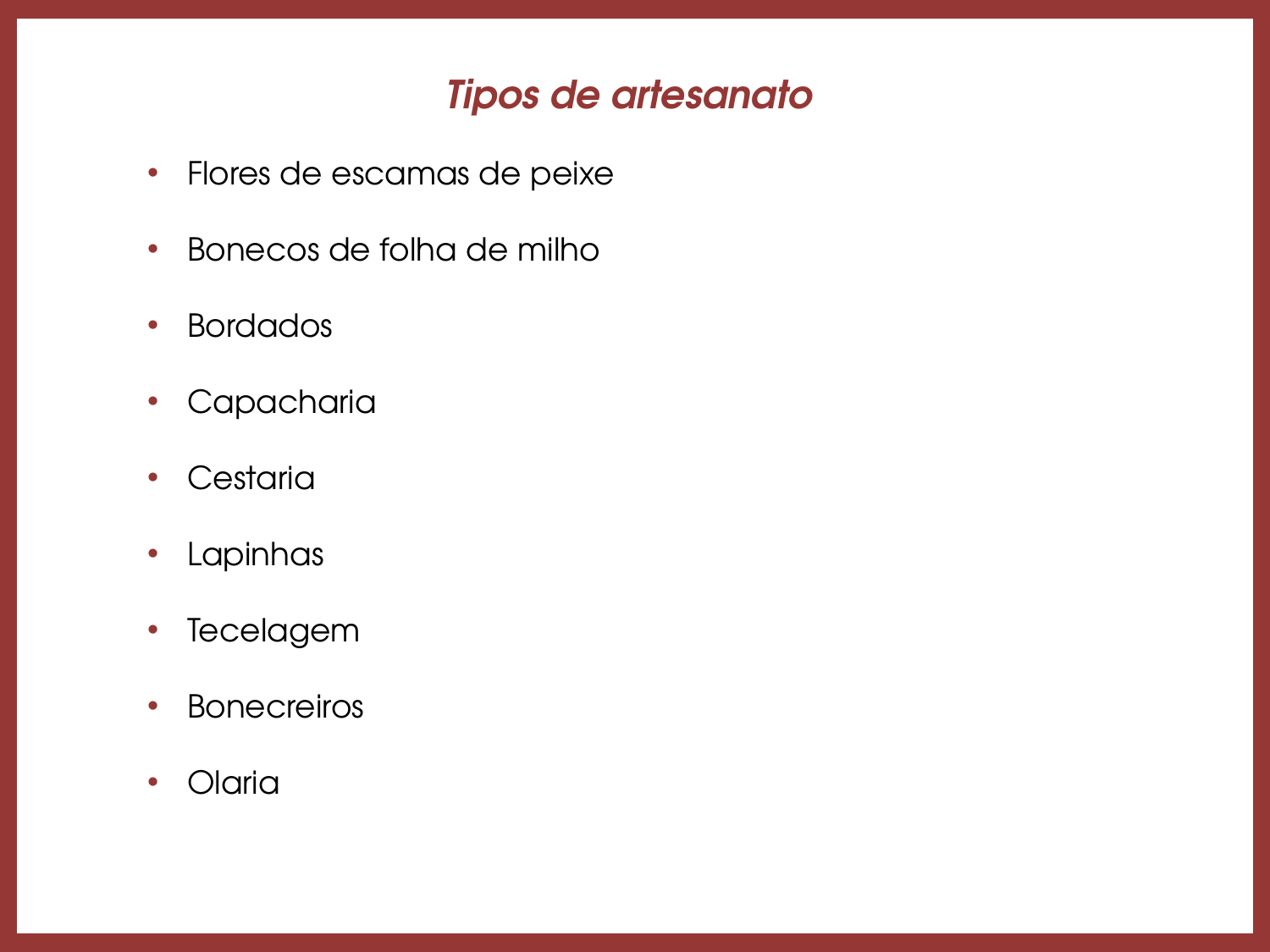

Tipos de artesanato
Flores de escamas de peixe
Bonecos de folha de milho
Bordados
Capacharia
Cestaria
Lapinhas
Tecelagem
Bonecreiros
Olaria